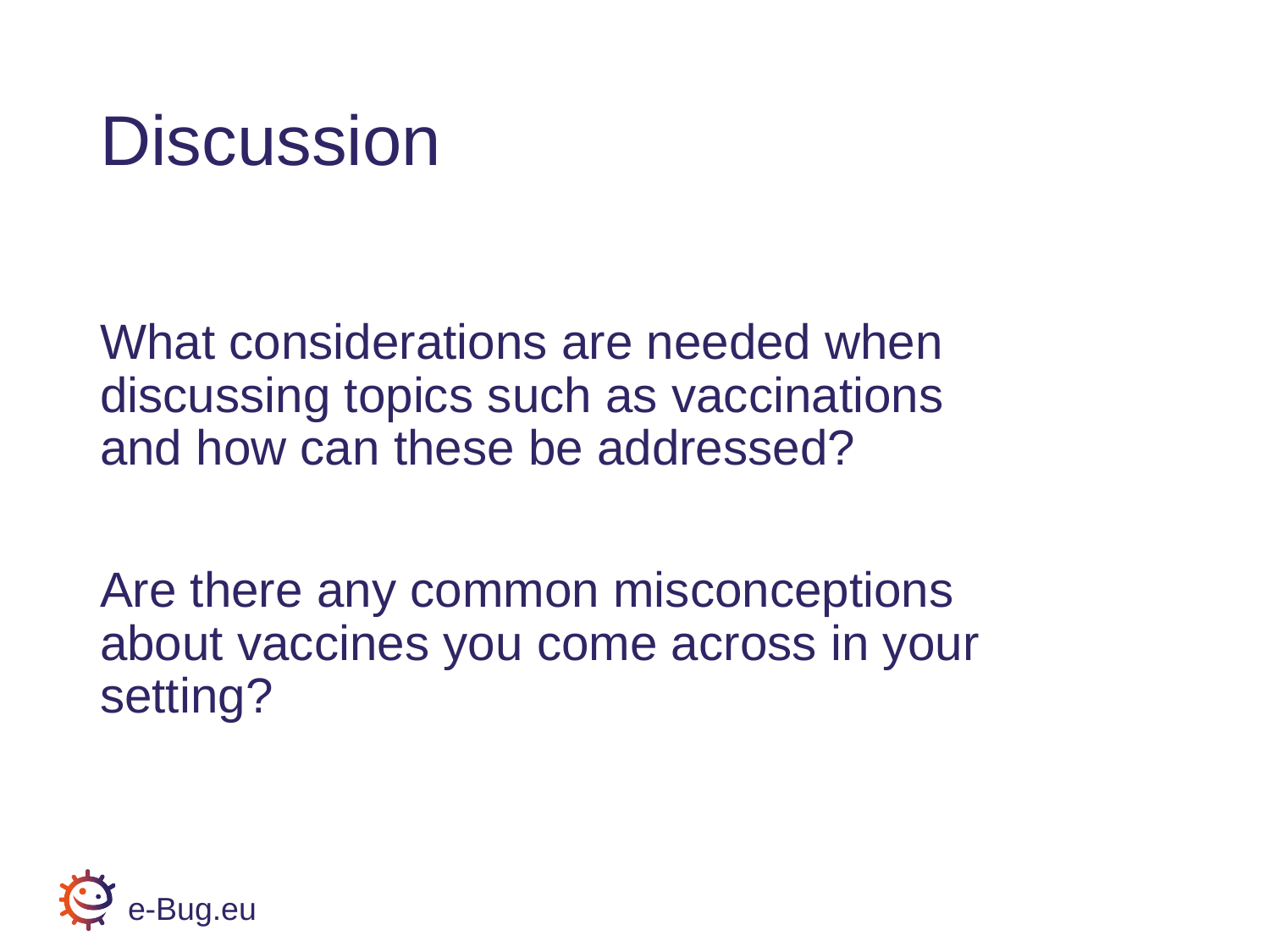

# Discussion
What considerations are needed when discussing topics such as vaccinations and how can these be addressed?

Are there any common misconceptions about vaccines you come across in your setting?

e-Bug.eu